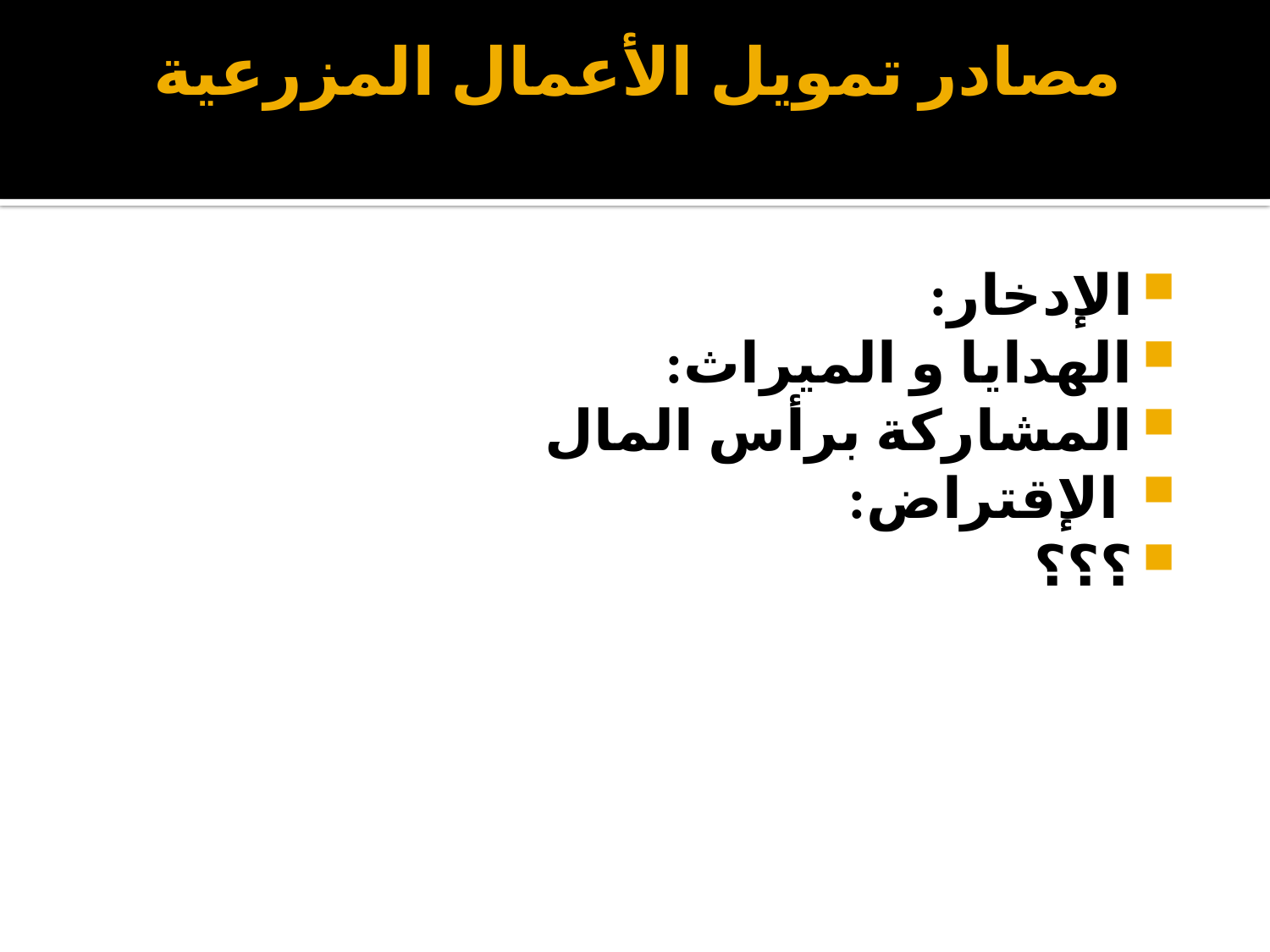

# مصادر تمويل الأعمال المزرعية
الإدخار:
الهدايا و الميراث:
المشاركة برأس المال
 الإقتراض:
؟؟؟